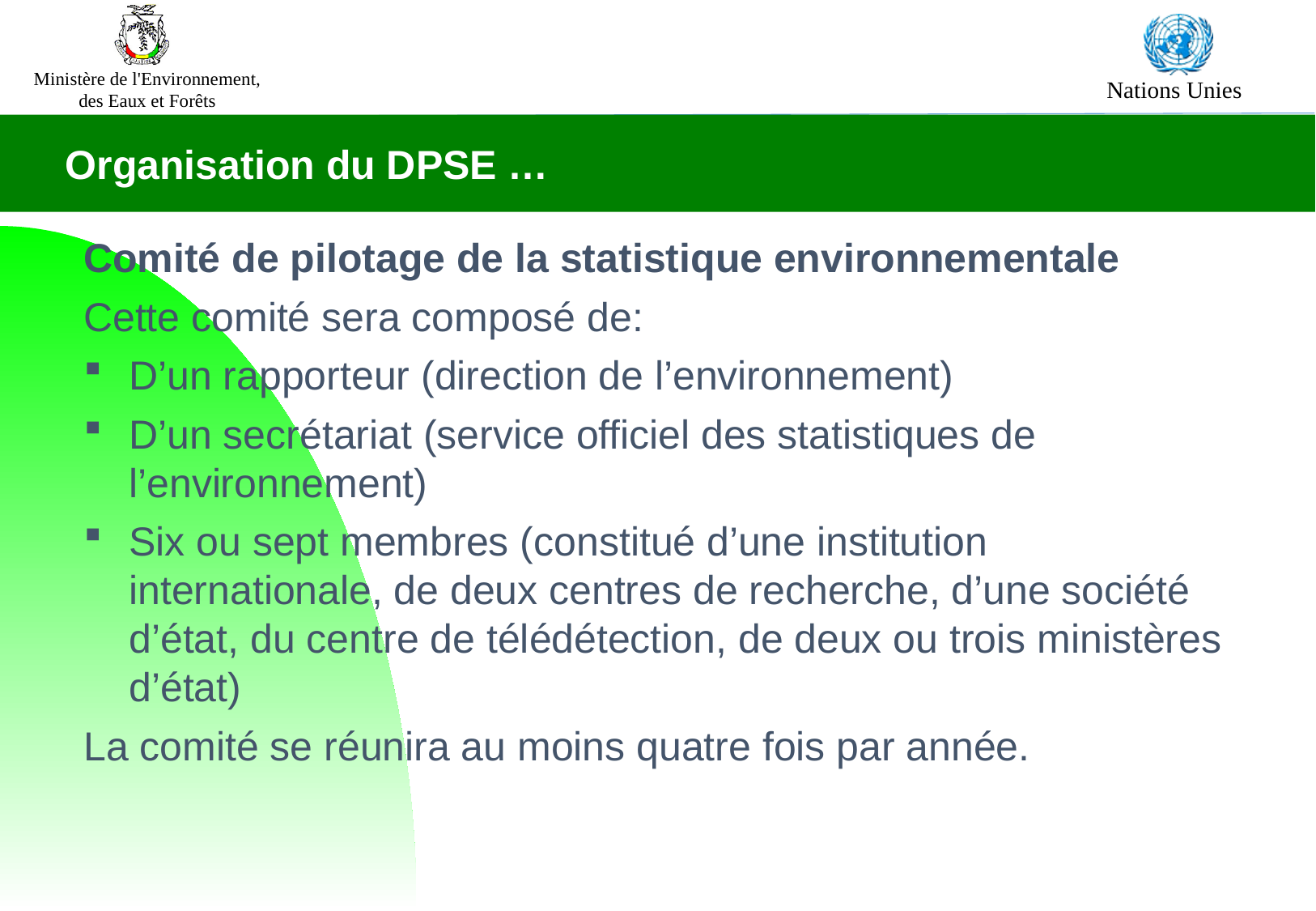

Organisation du DPSE …
Comité de pilotage de la statistique environnementale
Cette comité sera composé de:
D’un rapporteur (direction de l’environnement)
D’un secrétariat (service officiel des statistiques de l’environnement)
Six ou sept membres (constitué d’une institution internationale, de deux centres de recherche, d’une société d’état, du centre de télédétection, de deux ou trois ministères d’état)
La comité se réunira au moins quatre fois par année.